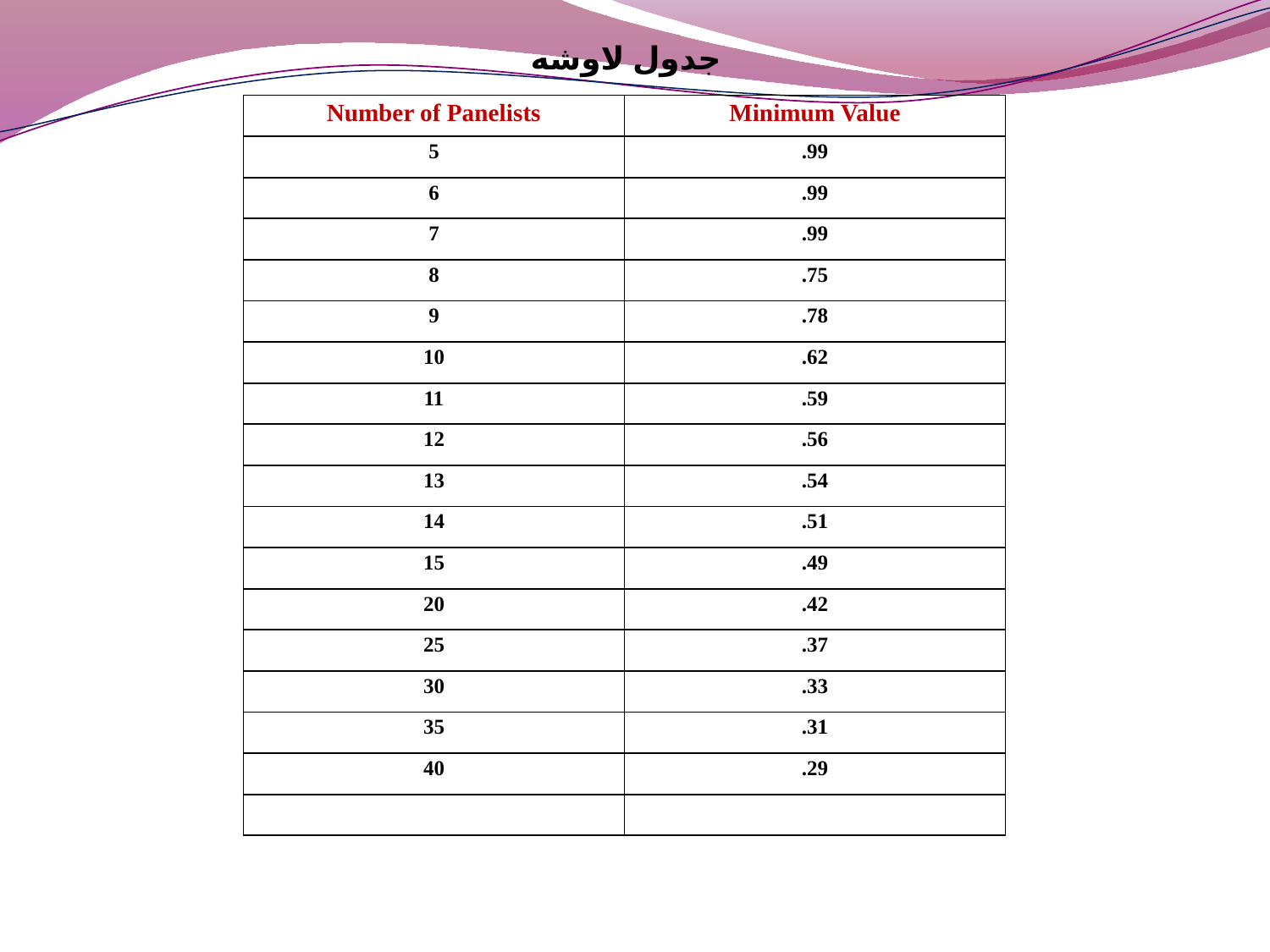

جدول لاوشه
| Number of Panelists | Minimum Value |
| --- | --- |
| 5 | .99 |
| 6 | .99 |
| 7 | .99 |
| 8 | .75 |
| 9 | .78 |
| 10 | .62 |
| 11 | .59 |
| 12 | .56 |
| 13 | .54 |
| 14 | .51 |
| 15 | .49 |
| 20 | .42 |
| 25 | .37 |
| 30 | .33 |
| 35 | .31 |
| 40 | .29 |
|  |  |